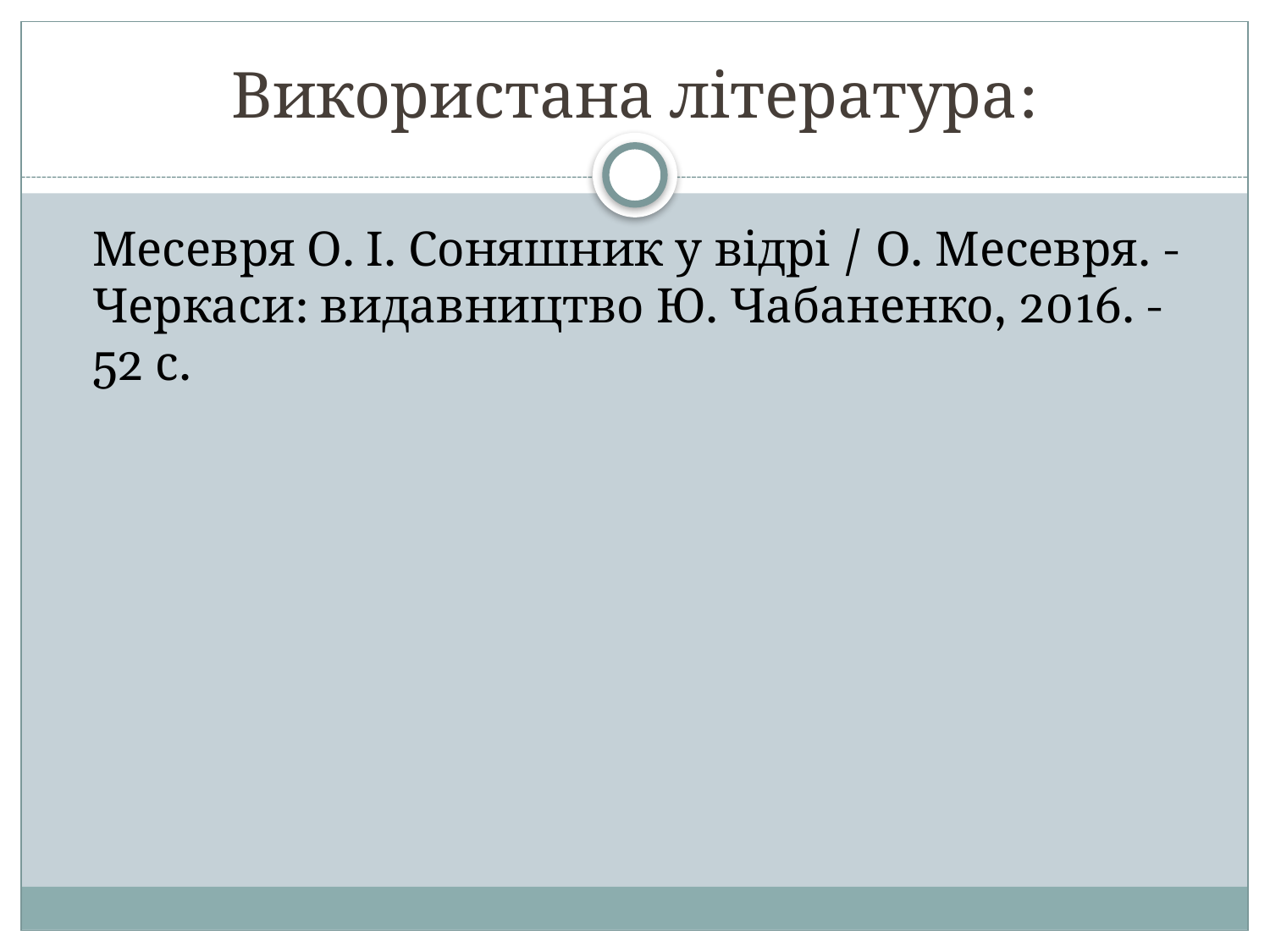

# Використана література:
	Месевря О. І. Соняшник у відрі / О. Месевря. - Черкаси: видавництво Ю. Чабаненко, 2016. - 52 с.